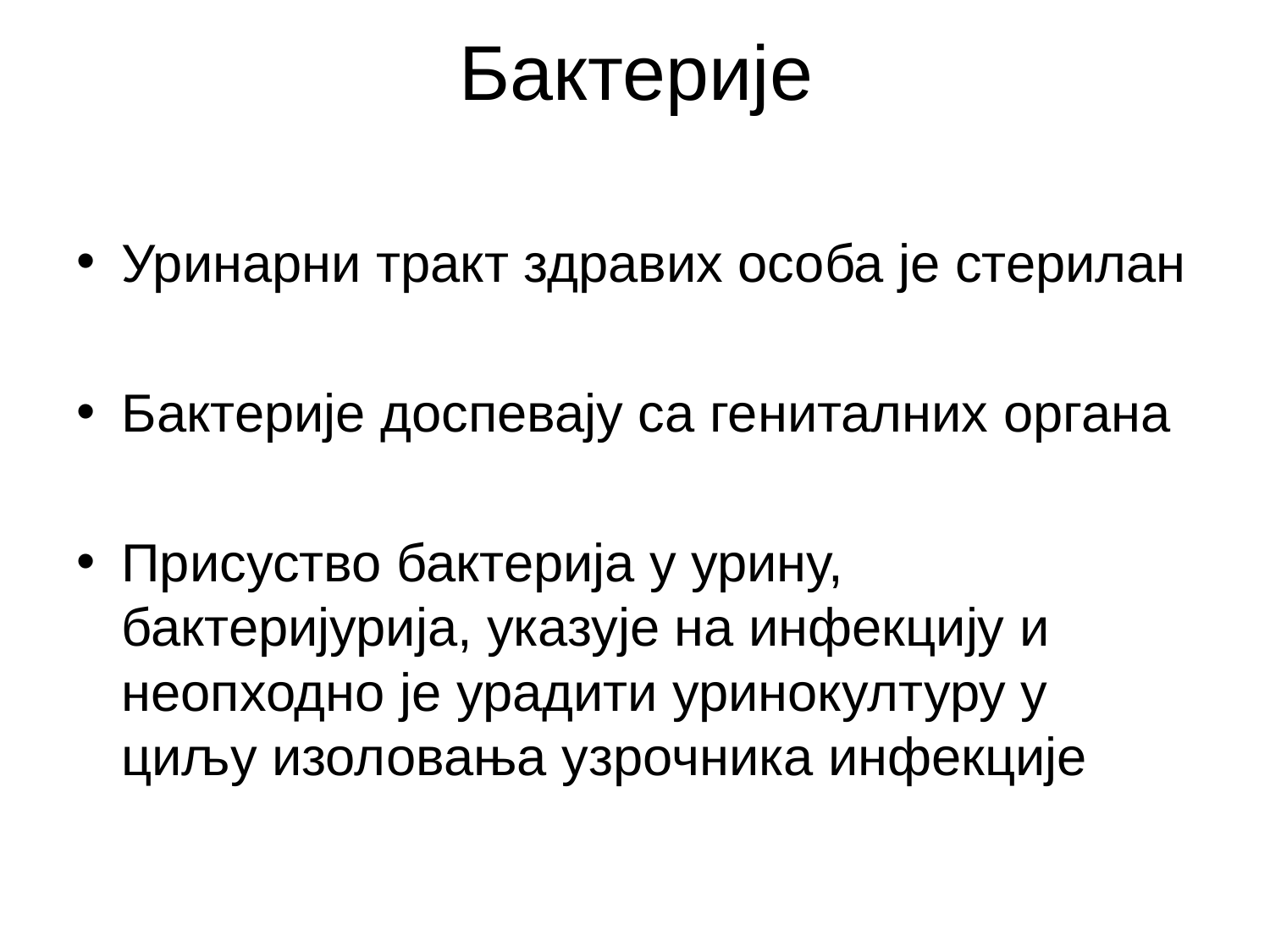

# Бактерије
Уринарни тракт здравих особа је стерилан

Бактерије доспевају са гениталних органа

Присуство бактерија у урину, бактеријурија, указује на инфекцију и неопходно је урадити уринокултуру у циљу изоловања узрочника инфекције